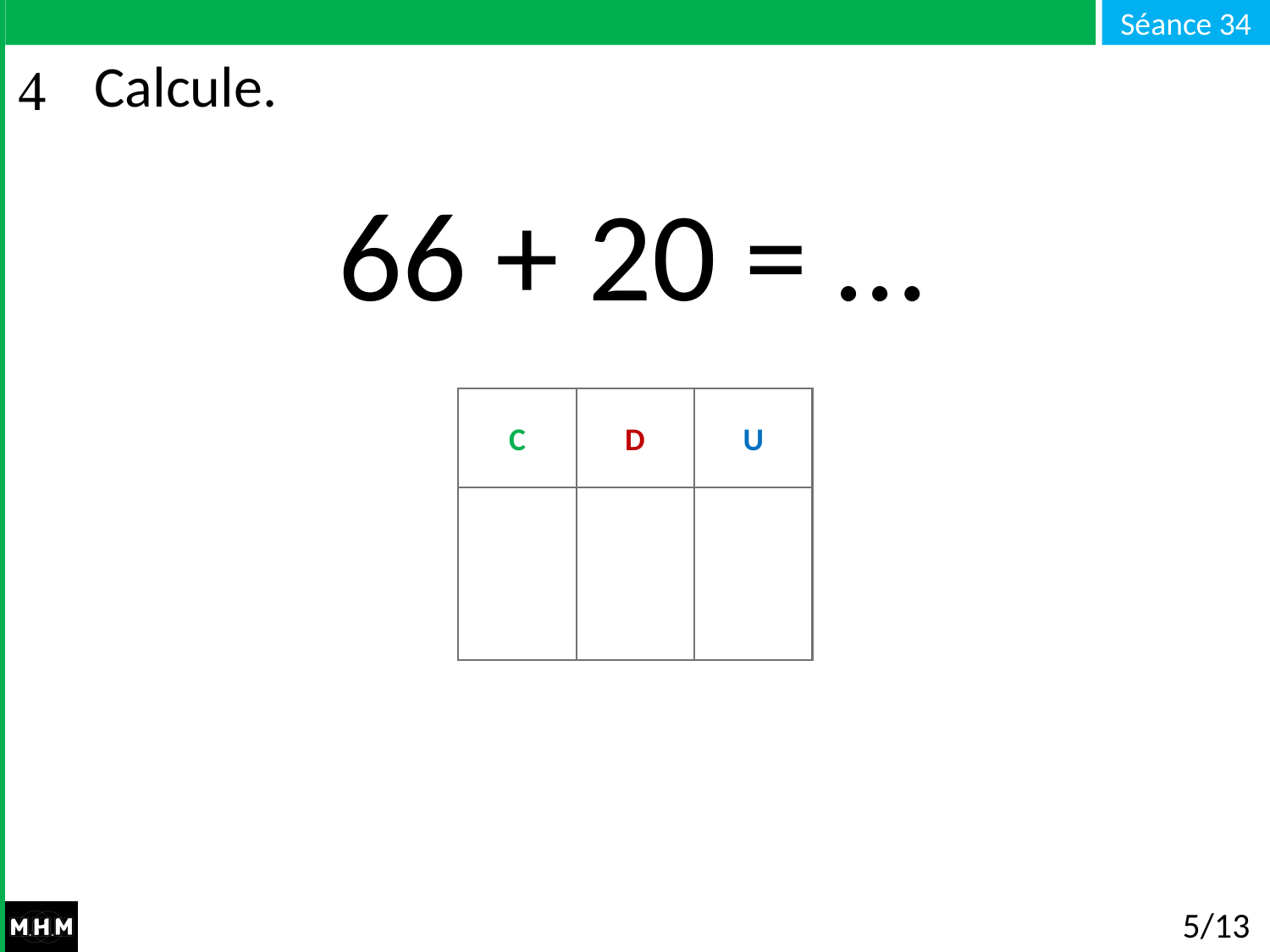

# Calcule.
66 + 20 = …
C
D
U

5/13